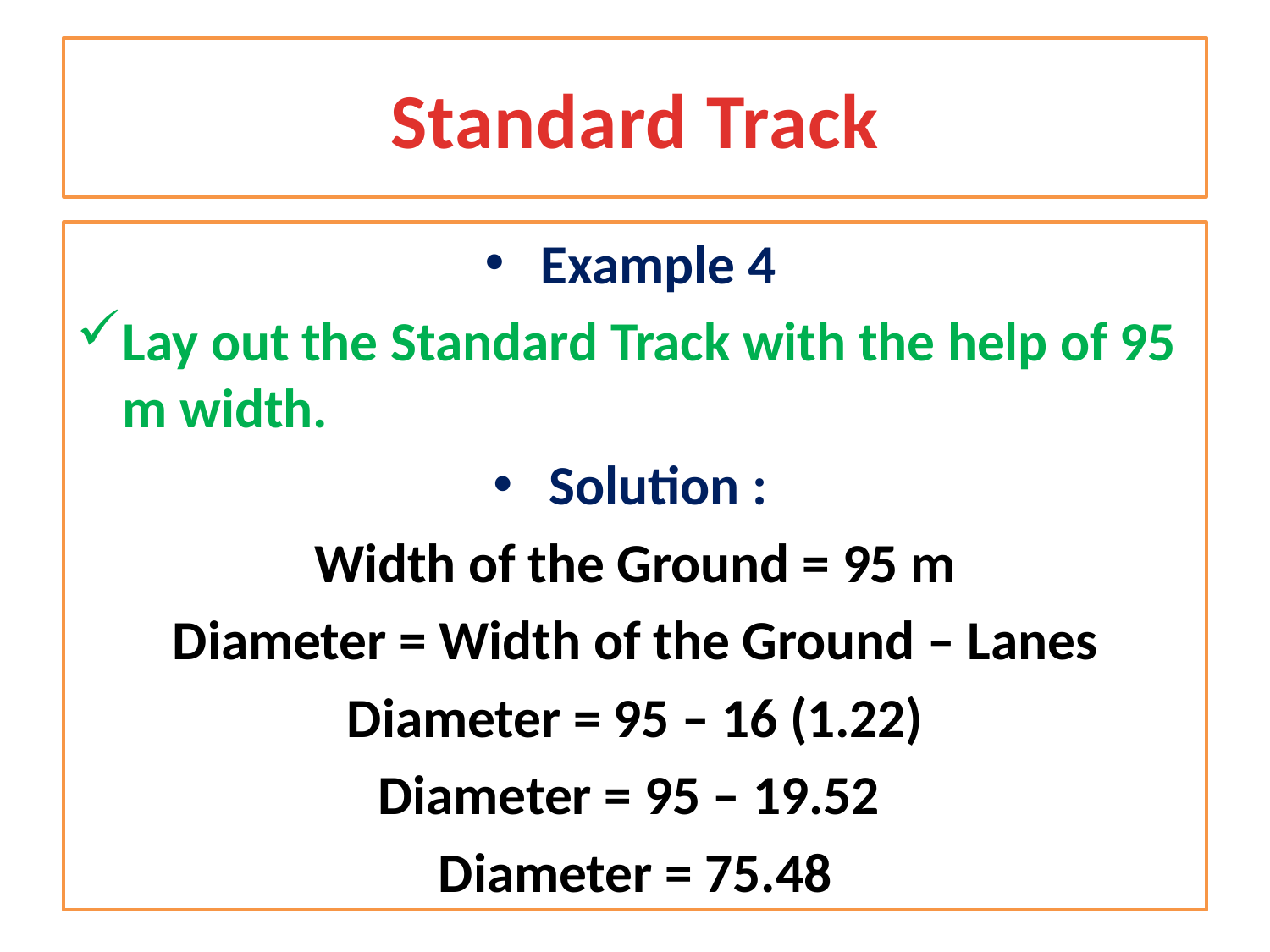

# Standard Track
Example 4
Lay out the Standard Track with the help of 95 m width.
Solution :
Width of the Ground = 95 m
Diameter = Width of the Ground – Lanes
Diameter = 95 – 16 (1.22)
Diameter = 95 – 19.52
Diameter = 75.48